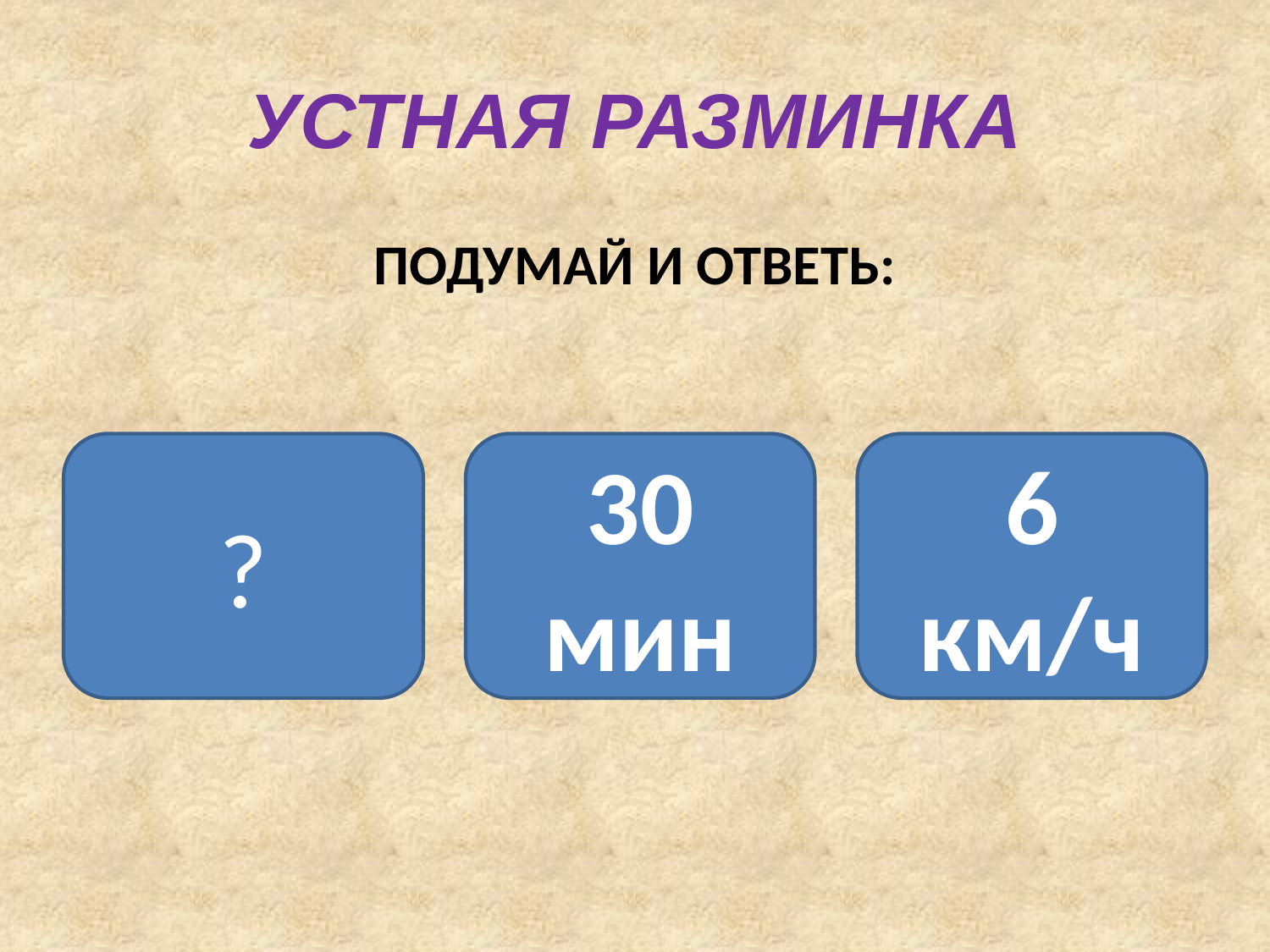

# УСТНАЯ РАЗМИНКА
ПОДУМАЙ И ОТВЕТЬ:
?
30 мин
6 км/ч